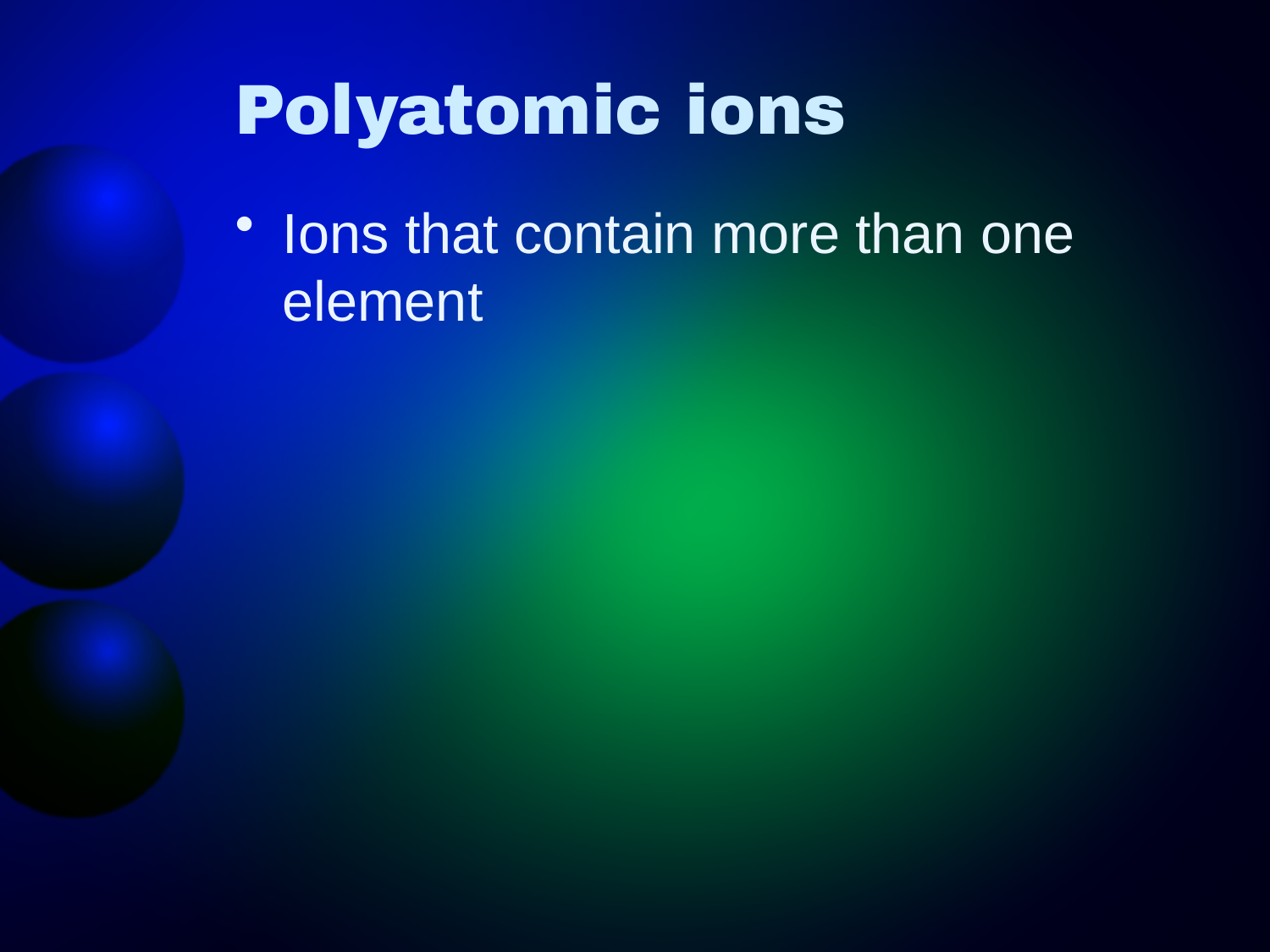

# Polyatomic ions
Ions that contain more than one element